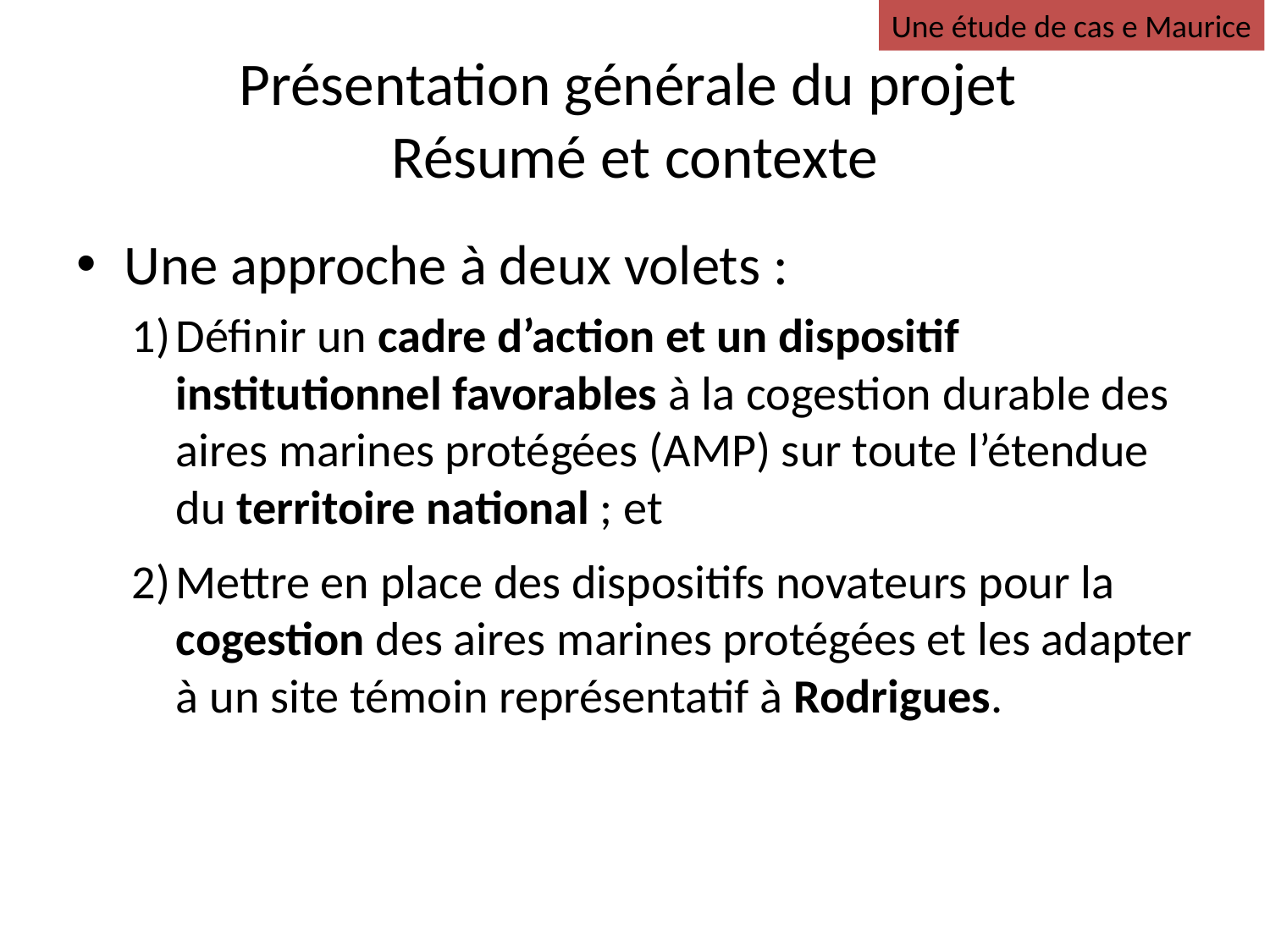

Une étude de cas e Maurice
# Présentation générale du projet Résumé et contexte
Une approche à deux volets :
Définir un cadre d’action et un dispositif institutionnel favorables à la cogestion durable des aires marines protégées (AMP) sur toute l’étendue du territoire national ; et
Mettre en place des dispositifs novateurs pour la cogestion des aires marines protégées et les adapter à un site témoin représentatif à Rodrigues.